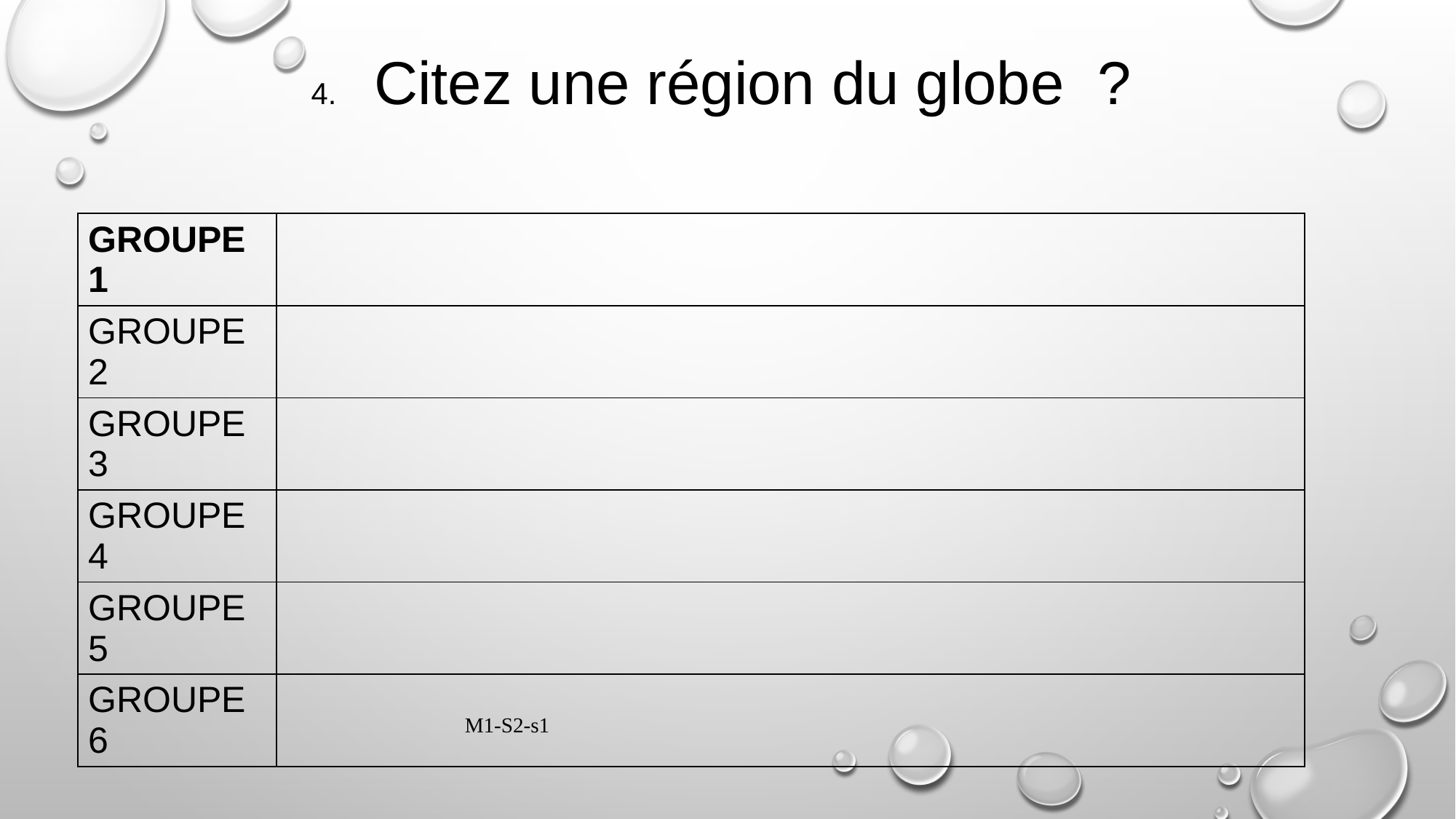

Citez une région du globe  ?
| GROUPE 1 |  |
| --- | --- |
| GROUPE 2 |  |
| GROUPE 3 |  |
| GROUPE 4 |  |
| GROUPE 5 |  |
| GROUPE 6 |  |
M1-S2-s1